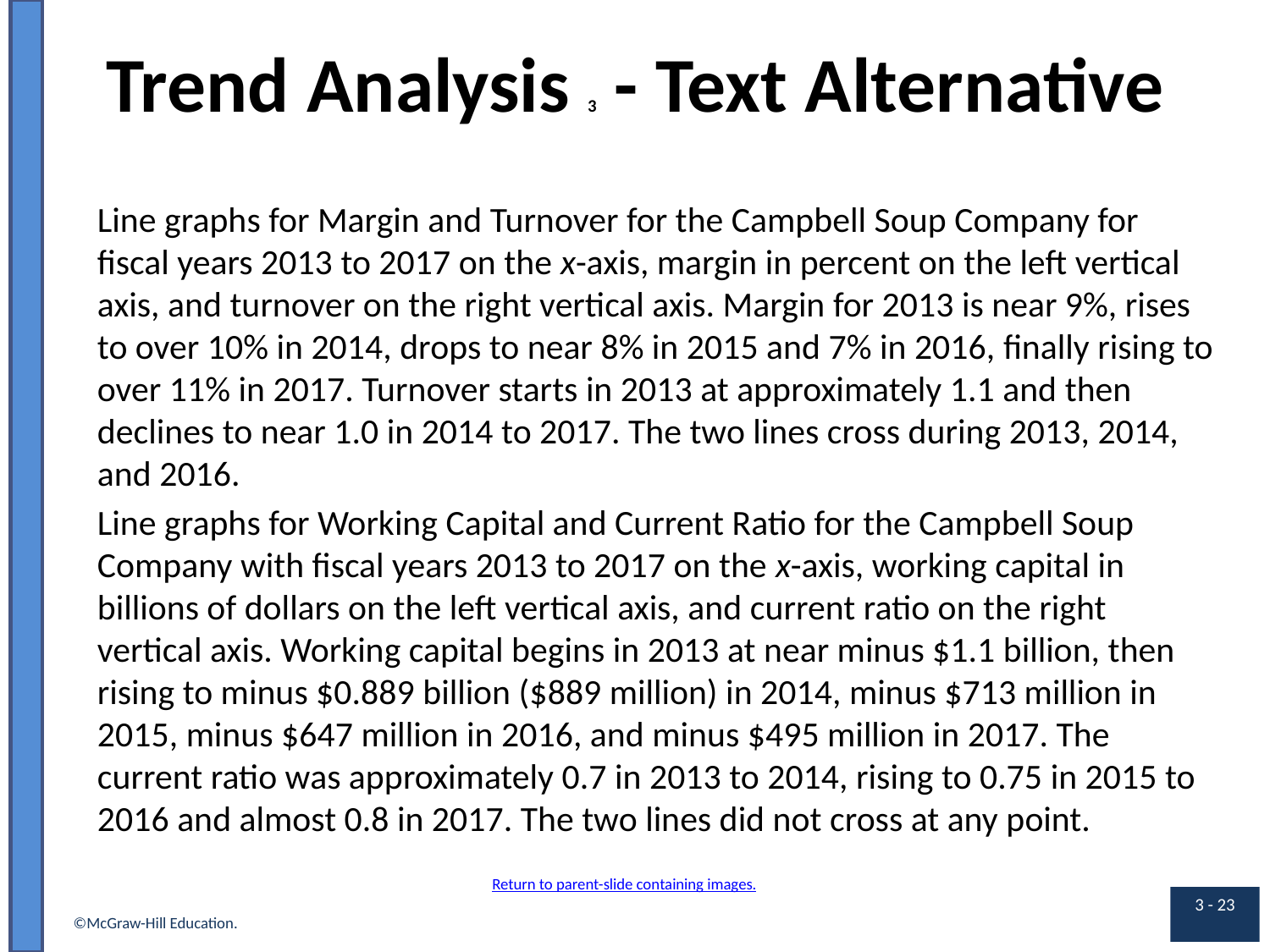

# Trend Analysis 3 - Text Alternative
Line graphs for Margin and Turnover for the Campbell Soup Company for fiscal years 2013 to 2017 on the x-axis, margin in percent on the left vertical axis, and turnover on the right vertical axis. Margin for 2013 is near 9%, rises to over 10% in 2014, drops to near 8% in 2015 and 7% in 2016, finally rising to over 11% in 2017. Turnover starts in 2013 at approximately 1.1 and then declines to near 1.0 in 2014 to 2017. The two lines cross during 2013, 2014, and 2016.
Line graphs for Working Capital and Current Ratio for the Campbell Soup Company with fiscal years 2013 to 2017 on the x-axis, working capital in billions of dollars on the left vertical axis, and current ratio on the right vertical axis. Working capital begins in 2013 at near minus $1.1 billion, then rising to minus $0.889 billion ($889 million) in 2014, minus $713 million in 2015, minus $647 million in 2016, and minus $495 million in 2017. The current ratio was approximately 0.7 in 2013 to 2014, rising to 0.75 in 2015 to 2016 and almost 0.8 in 2017. The two lines did not cross at any point.
Return to parent-slide containing images.